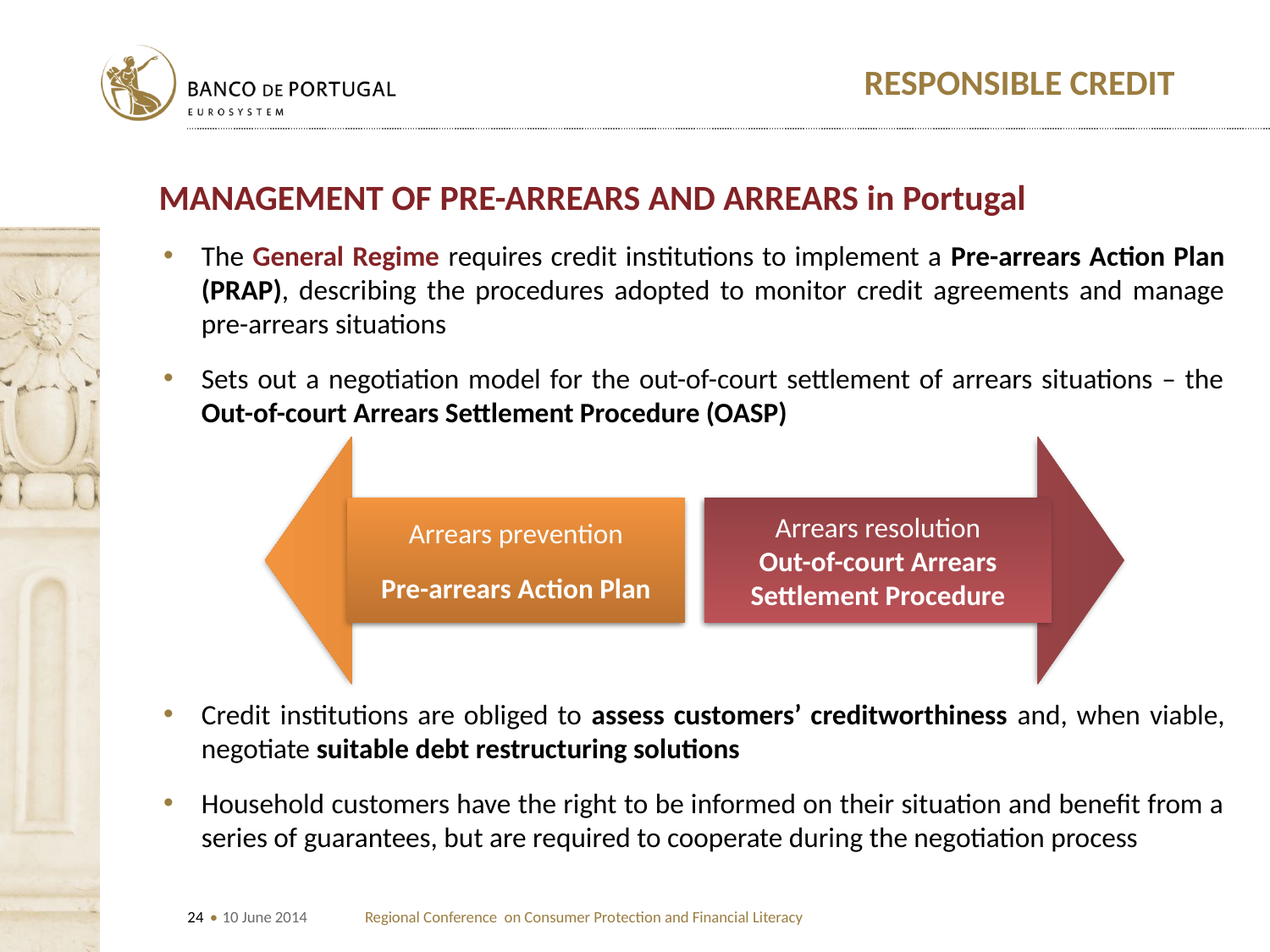

# Responsible Credit
Management of pre-arrears and arrears in Portugal
The General Regime requires credit institutions to implement a Pre-arrears Action Plan (PRAP), describing the procedures adopted to monitor credit agreements and manage pre-arrears situations
Sets out a negotiation model for the out-of-court settlement of arrears situations – the Out-of-court Arrears Settlement Procedure (OASP)

Credit institutions are obliged to assess customers’ creditworthiness and, when viable, negotiate suitable debt restructuring solutions
Household customers have the right to be informed on their situation and benefit from a series of guarantees, but are required to cooperate during the negotiation process

Arrears prevention
Pre-arrears Action Plan

Arrears resolution
Out-of-court Arrears Settlement Procedure
10 June 2014
Regional Conference  on Consumer Protection and Financial Literacy